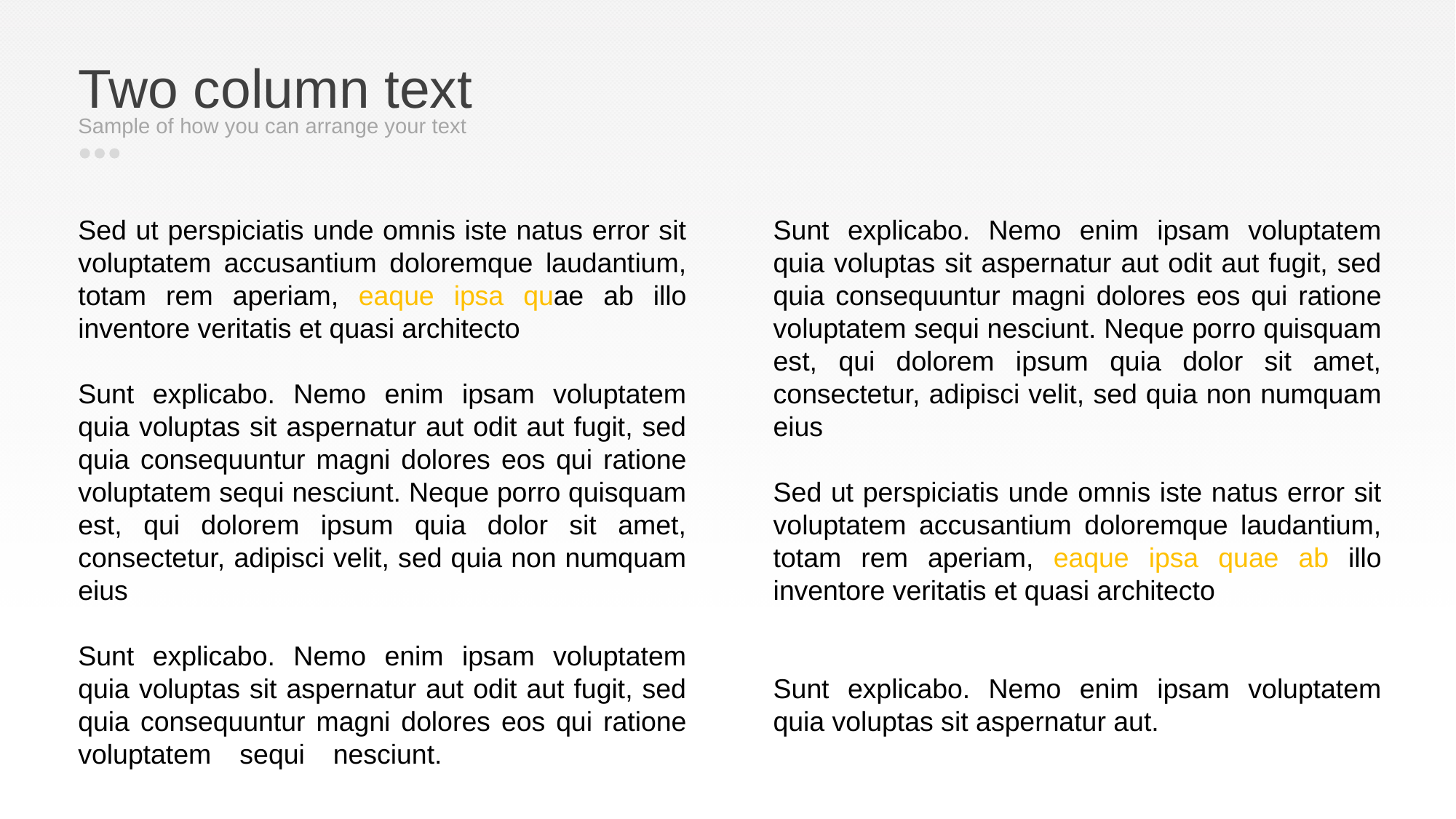

Two column text
Sample of how you can arrange your text

Sed ut perspiciatis unde omnis iste natus error sit voluptatem accusantium doloremque laudantium, totam rem aperiam, eaque ipsa quae ab illo inventore veritatis et quasi architecto

Sunt explicabo. Nemo enim ipsam voluptatem quia voluptas sit aspernatur aut odit aut fugit, sed quia consequuntur magni dolores eos qui ratione voluptatem sequi nesciunt. Neque porro quisquam est, qui dolorem ipsum quia dolor sit amet, consectetur, adipisci velit, sed quia non numquam eius

Sunt explicabo. Nemo enim ipsam voluptatem quia voluptas sit aspernatur aut odit aut fugit, sed quia consequuntur magni dolores eos qui ratione voluptatem sequi nesciunt.
Sunt explicabo. Nemo enim ipsam voluptatem quia voluptas sit aspernatur aut odit aut fugit, sed quia consequuntur magni dolores eos qui ratione voluptatem sequi nesciunt. Neque porro quisquam est, qui dolorem ipsum quia dolor sit amet, consectetur, adipisci velit, sed quia non numquam eius

Sed ut perspiciatis unde omnis iste natus error sit voluptatem accusantium doloremque laudantium, totam rem aperiam, eaque ipsa quae ab illo inventore veritatis et quasi architecto

Sunt explicabo. Nemo enim ipsam voluptatem quia voluptas sit aspernatur aut.